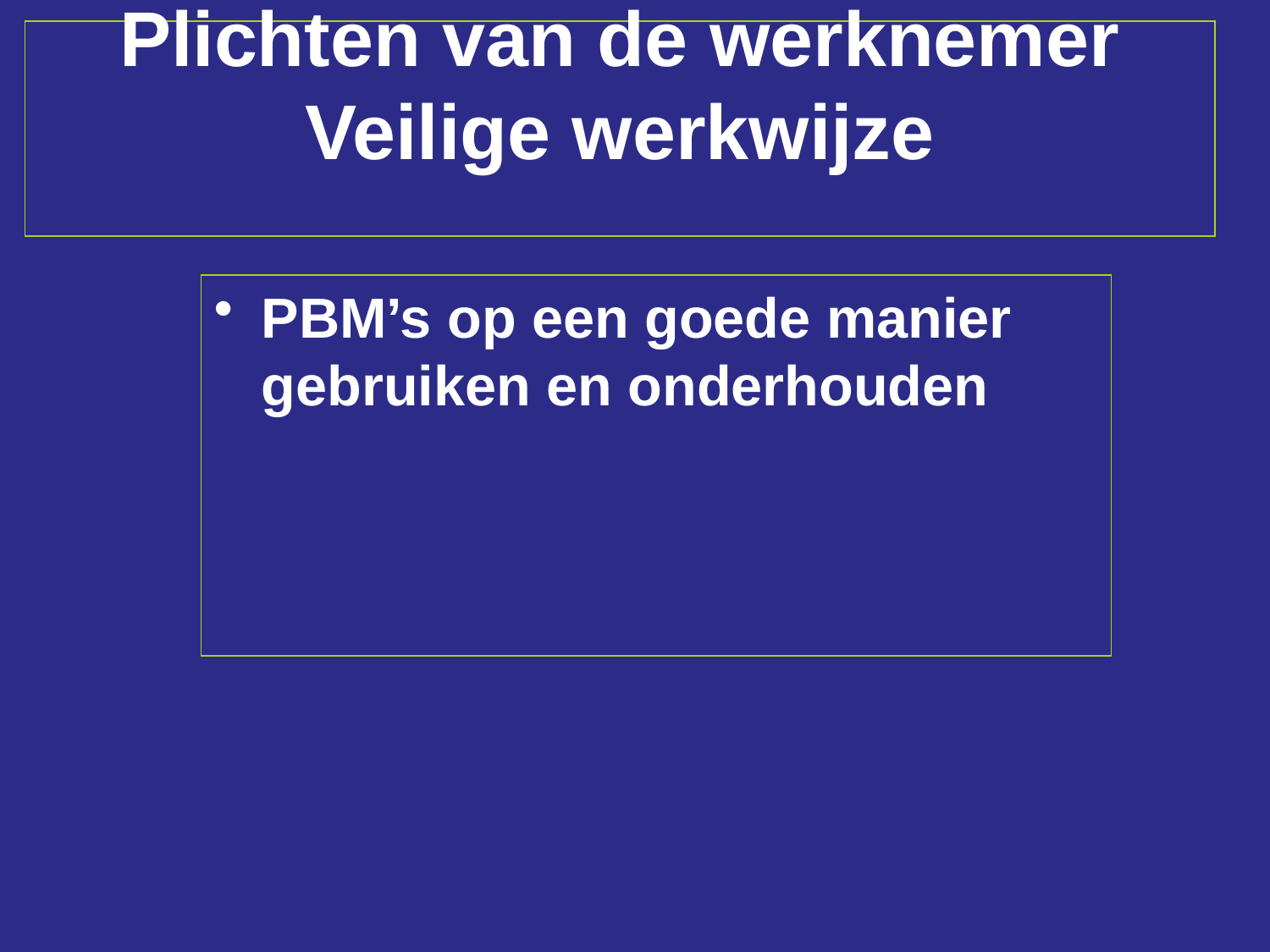

# Plichten van de werknemer Veilige werkwijze
PBM’s op een goede manier gebruiken en onderhouden